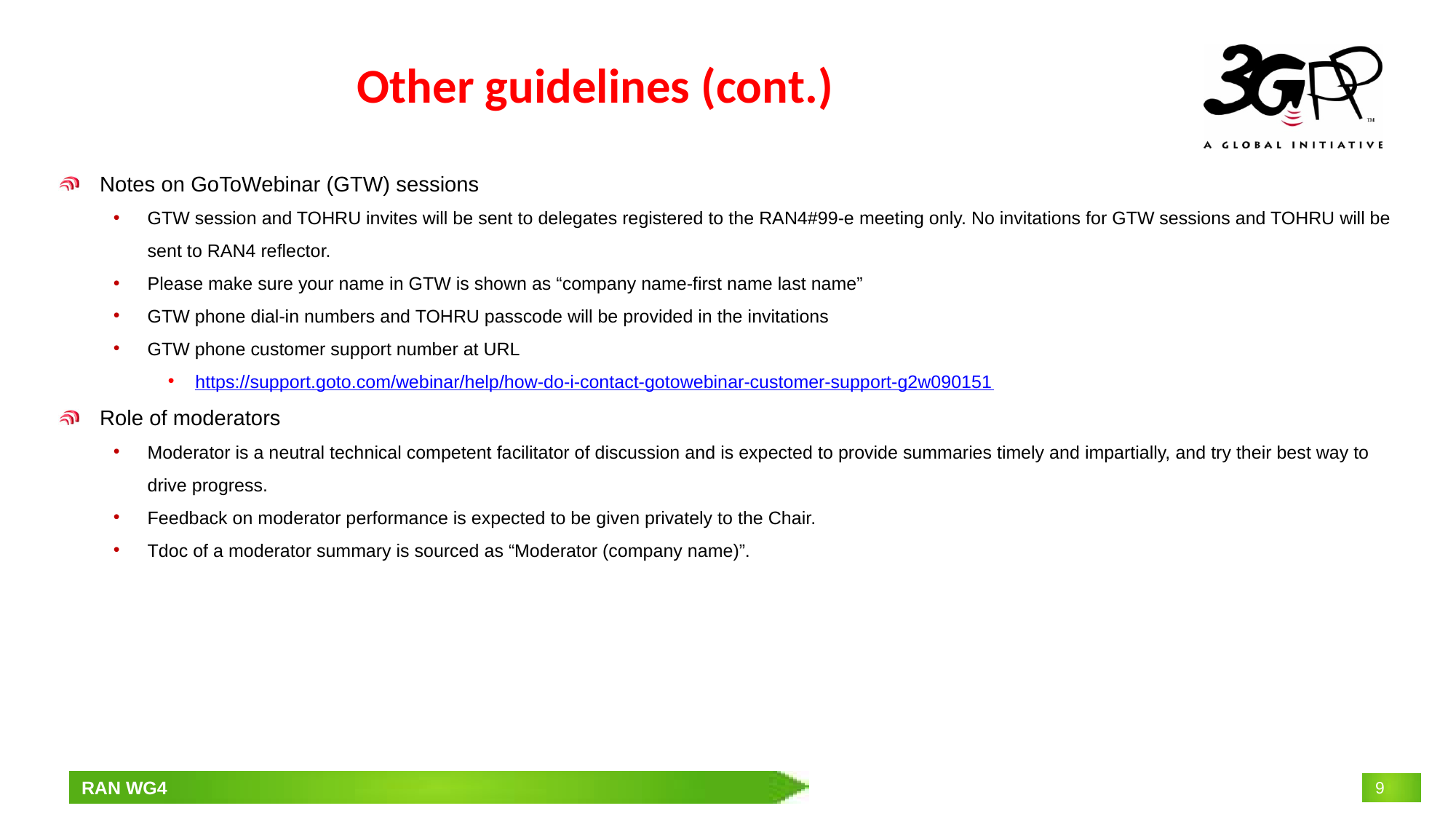

# Other guidelines (cont.)
Notes on GoToWebinar (GTW) sessions
GTW session and TOHRU invites will be sent to delegates registered to the RAN4#99-e meeting only. No invitations for GTW sessions and TOHRU will be sent to RAN4 reflector.
Please make sure your name in GTW is shown as “company name-first name last name”
GTW phone dial-in numbers and TOHRU passcode will be provided in the invitations
GTW phone customer support number at URL
https://support.goto.com/webinar/help/how-do-i-contact-gotowebinar-customer-support-g2w090151
Role of moderators
Moderator is a neutral technical competent facilitator of discussion and is expected to provide summaries timely and impartially, and try their best way to drive progress.
Feedback on moderator performance is expected to be given privately to the Chair.
Tdoc of a moderator summary is sourced as “Moderator (company name)”.